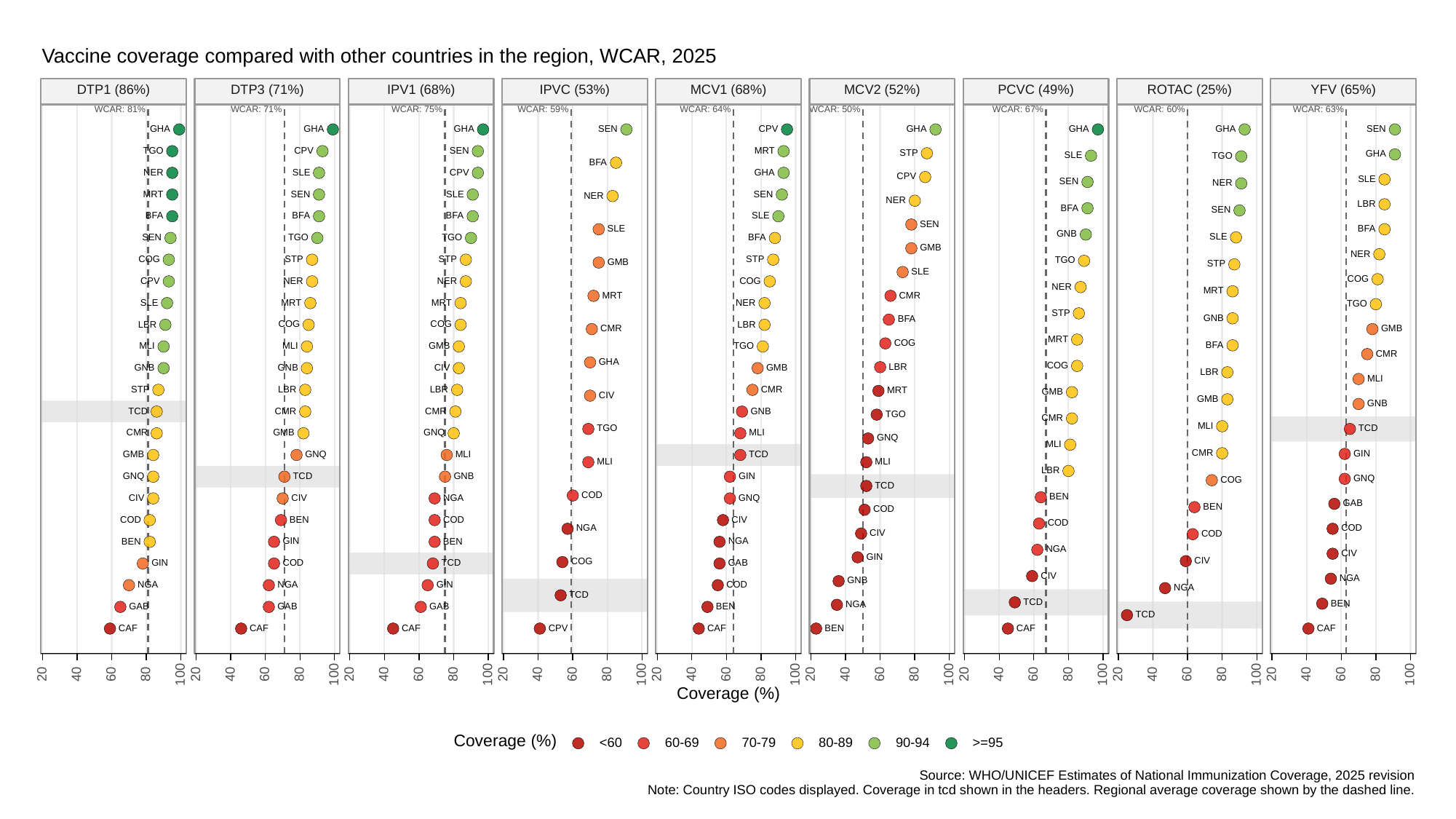

Vaccine coverage compared with other countries in the region, WCAR, 2025

ROTAC (25%)
DTP1 (86%)
DTP3 (71%)
IPV1 (68%)
IPVC (53%)
MCV1 (68%)
MCV2 (52%)
PCVC (49%)
YFV (65%)

WCAR: 81%
WCAR: 71%
WCAR: 75%
WCAR: 59%
WCAR: 64%
WCAR: 50%
WCAR: 67%
WCAR: 60%
WCAR: 63%

GHA
GHA
GHA
SEN
CPV
GHA
GHA
GHA
SEN

TGO
CPV
SEN
MRT

STP

GHA
SLE
TGO

BFA

SLE
CPV
GHA
NER

CPV

SLE

SEN
NER

SEN
SLE
SEN
MRT
NER

NER

LBR

BFA
SEN

SLE
BFA
BFA
BFA

SEN

SLE
BFA

GNB

SLE
TGO
TGO
SEN
BFA

GMB

NER

COG
STP
STP
STP

TGO

GMB
STP

SLE

COG
COG
CPV
NER
NER

NER

MRT

CMR
MRT

SLE
MRT
MRT
NER
TGO

STP

GNB
BFA

COG
COG
LBR
LBR

CMR
GMB

MRT

COG

BFA
TGO
GMB
MLI
MLI

CMR

GHA

COG

LBR
GNB
GNB
CIV
GMB

LBR

MLI

STP
CMR

LBR
LBR
MRT
GMB

CIV

GMB

GNB

TCD
CMR
CMR
GNB

TGO

CMR

MLI

TGO
TCD

GNQ
CMR
GMB
MLI

GNQ

MLI

CMR
GIN
GNQ
GMB
TCD
MLI

MLI
MLI

LBR

GNQ

TCD
GNB
GIN

GNQ
COG

TCD

COD

BEN
GNQ
CIV
CIV
NGA

GAB

BEN

COD

COD
COD
CIV
BEN

COD

COD
NGA

CIV
COD

GIN
NGA
BEN
BEN

NGA

CIV

GIN

CIV

COG
COD
GIN
TCD
GAB

CIV

NGA

GNB

COD
NGA
NGA
GIN

NGA

TCD

TCD

BEN

NGA

GAB
GAB
GAB
BEN

TCD

CAF
CAF
CAF
CPV
CAF
CAF
CAF
BEN

20
40
60
80
100
20
40
60
80
100
20
40
60
80
100
20
40
60
80
100
20
40
60
80
100
20
40
60
80
100
20
40
60
80
100
20
40
60
80
100
20
40
60
80
100
Coverage (%)
Coverage (%)

<60
60-69
70-79
80-89
90-94
>=95
Source: WHO/UNICEF Estimates of National Immunization Coverage, 2025 revision
Note: Country ISO codes displayed. Coverage in tcd shown in the headers. Regional average coverage shown by the dashed line.